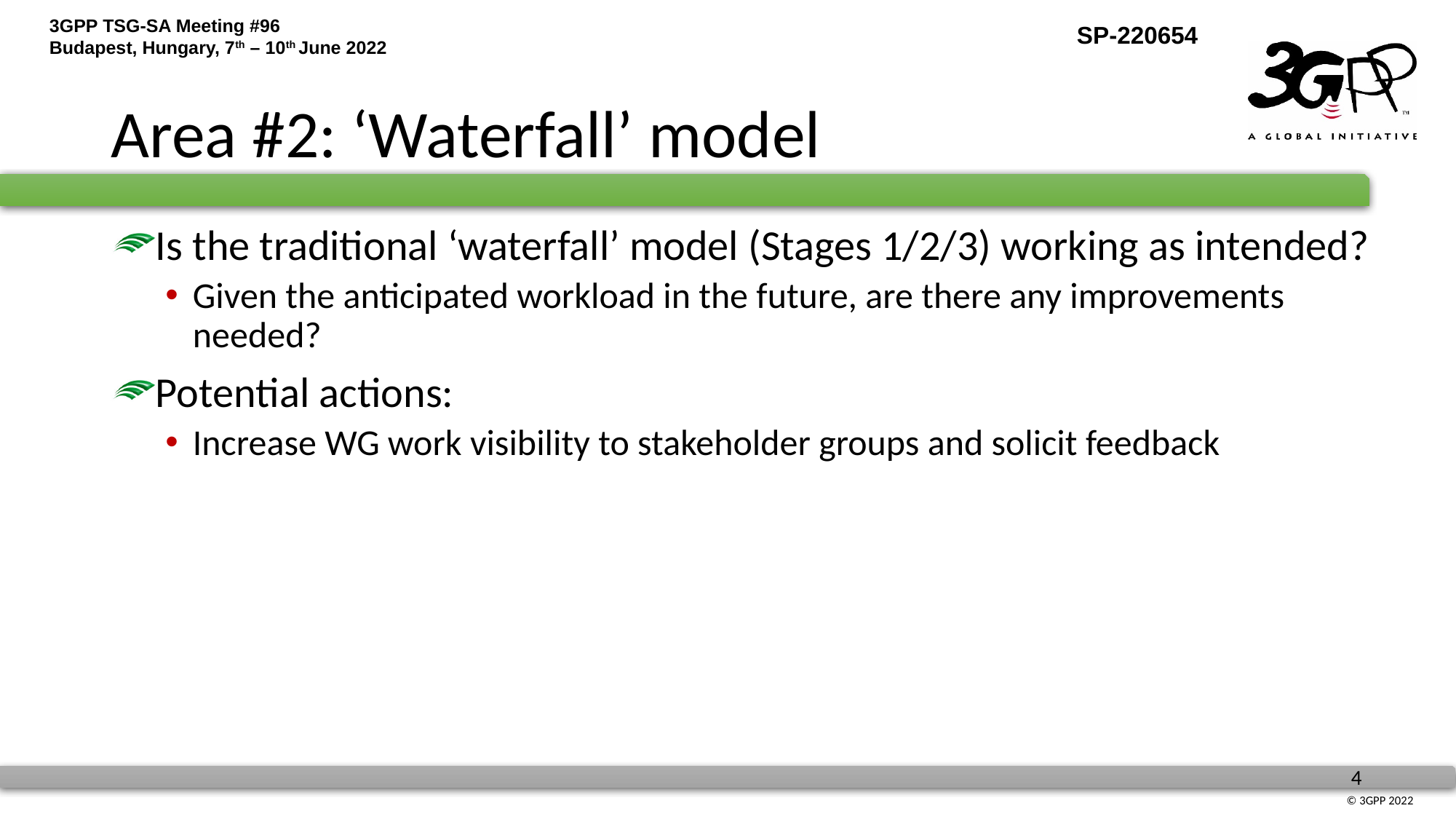

# Area #2: ‘Waterfall’ model
Is the traditional ‘waterfall’ model (Stages 1/2/3) working as intended?
Given the anticipated workload in the future, are there any improvements needed?
Potential actions:
Increase WG work visibility to stakeholder groups and solicit feedback